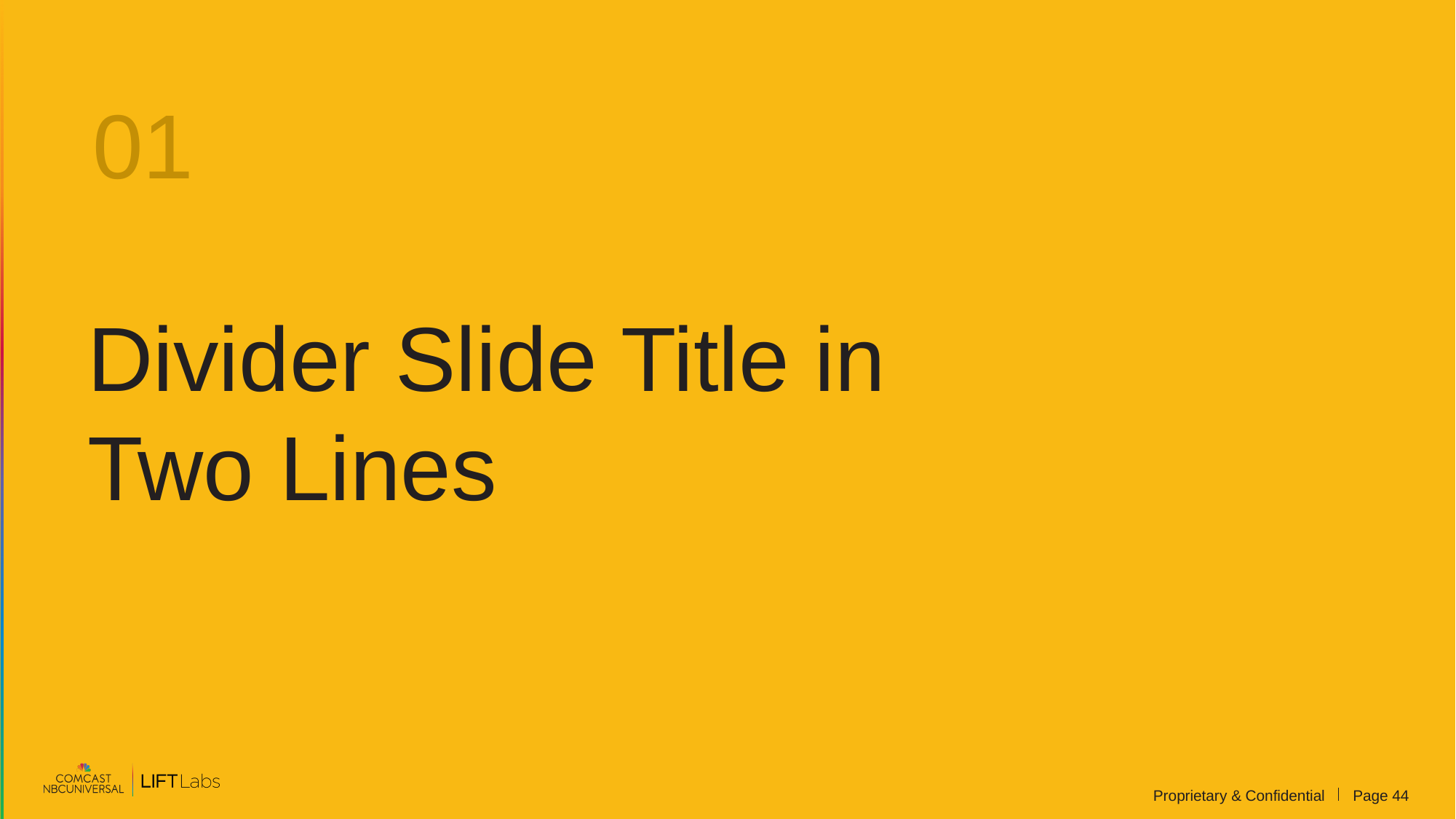

01
Divider Slide Title in Two Lines